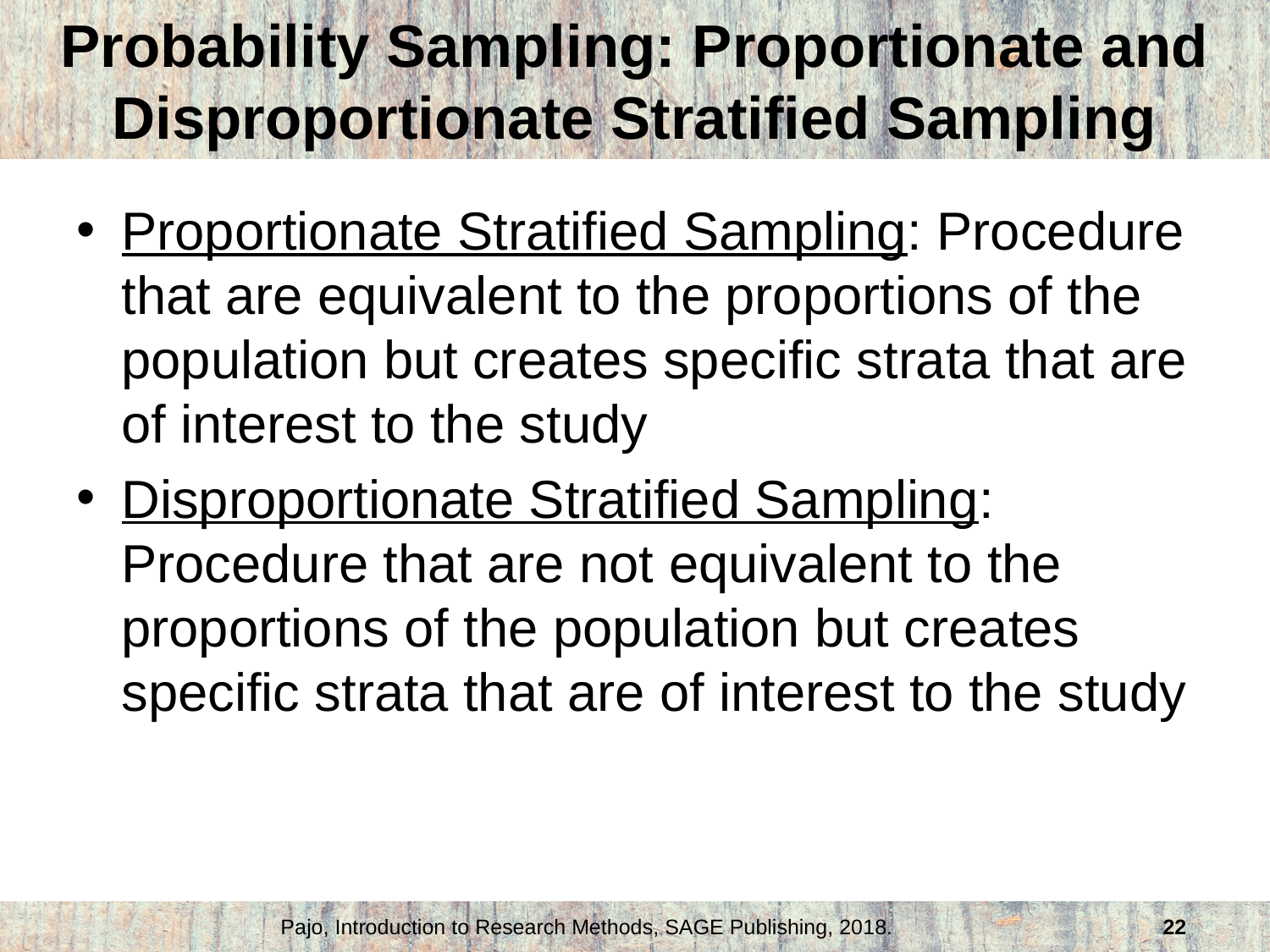

# Probability Sampling: Proportionate and Disproportionate Stratified Sampling
Proportionate Stratified Sampling: Procedure that are equivalent to the proportions of the population but creates specific strata that are of interest to the study
Disproportionate Stratified Sampling: Procedure that are not equivalent to the proportions of the population but creates specific strata that are of interest to the study

Pajo, Introduction to Research Methods, SAGE Publishing, 2018.
22